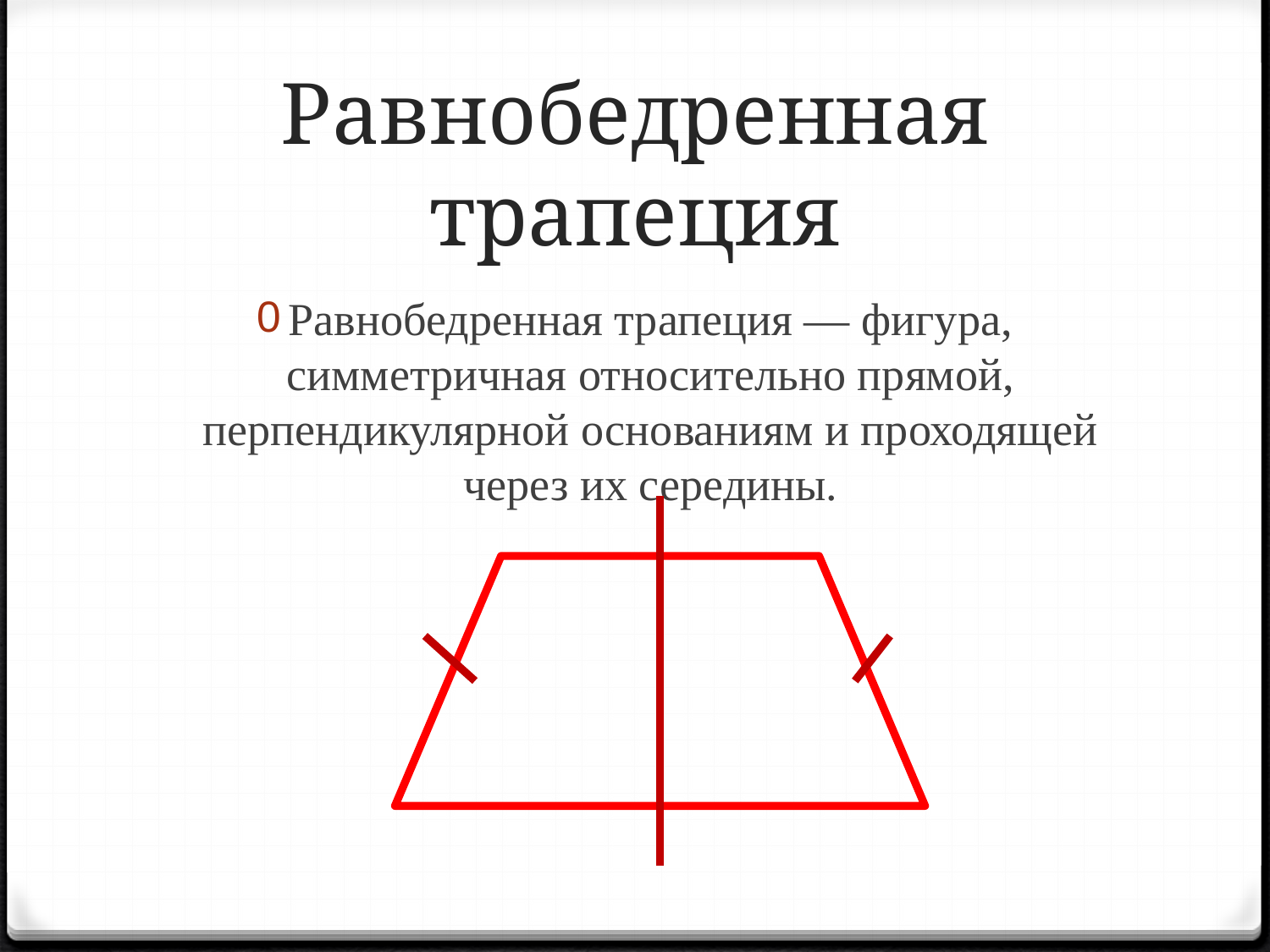

# Равнобедренная трапеция
Равнобедренная трапеция — фигура, симметричная относительно прямой, перпендикулярной основаниям и проходящей через их середины.